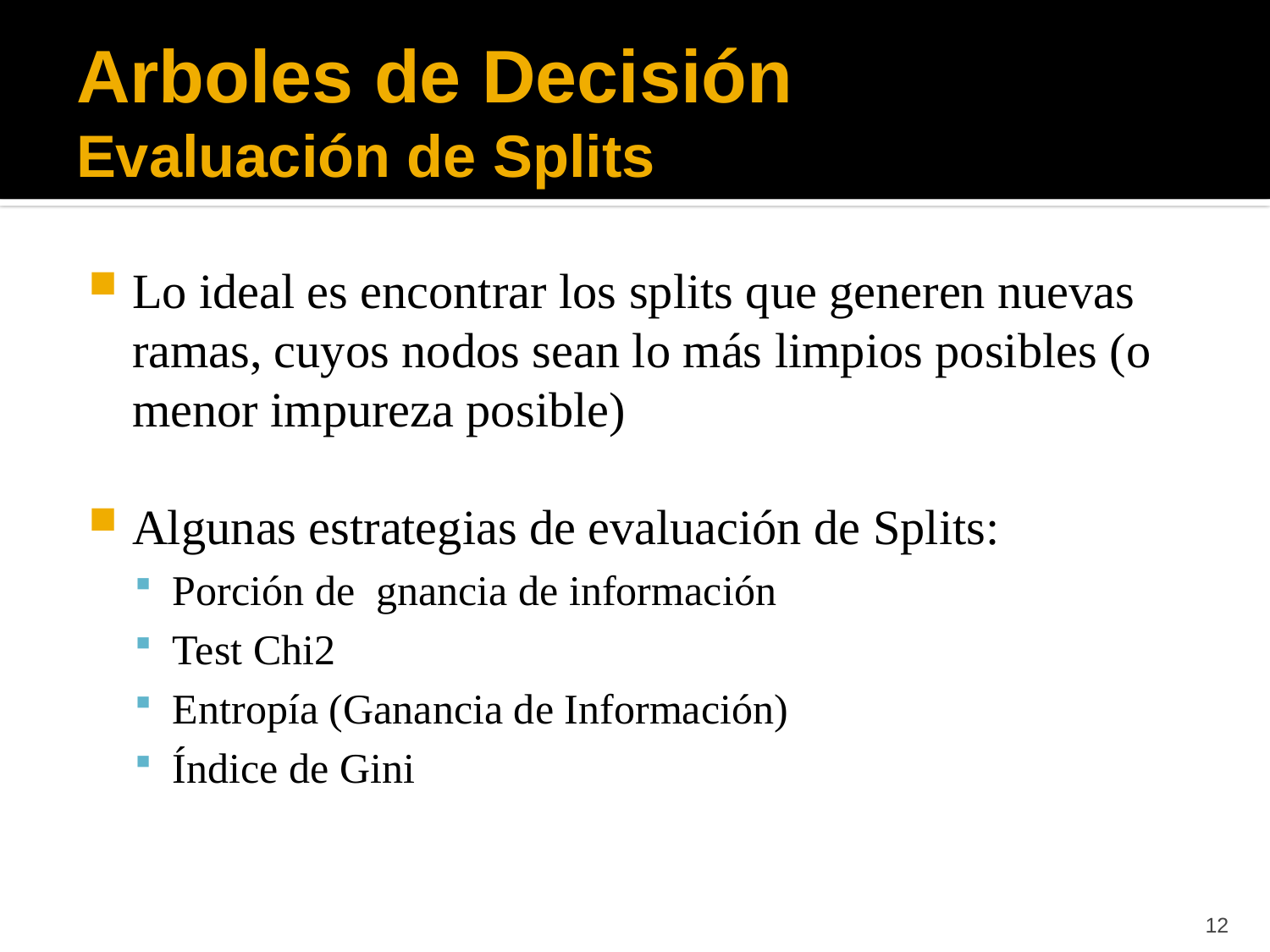

# Arboles de Decisión Evaluación de Splits
Lo ideal es encontrar los splits que generen nuevas ramas, cuyos nodos sean lo más limpios posibles (o menor impureza posible)

Algunas estrategias de evaluación de Splits:
Porción de  gnancia de información
Test Chi2
Entropía (Ganancia de Información)
Índice de Gini

12